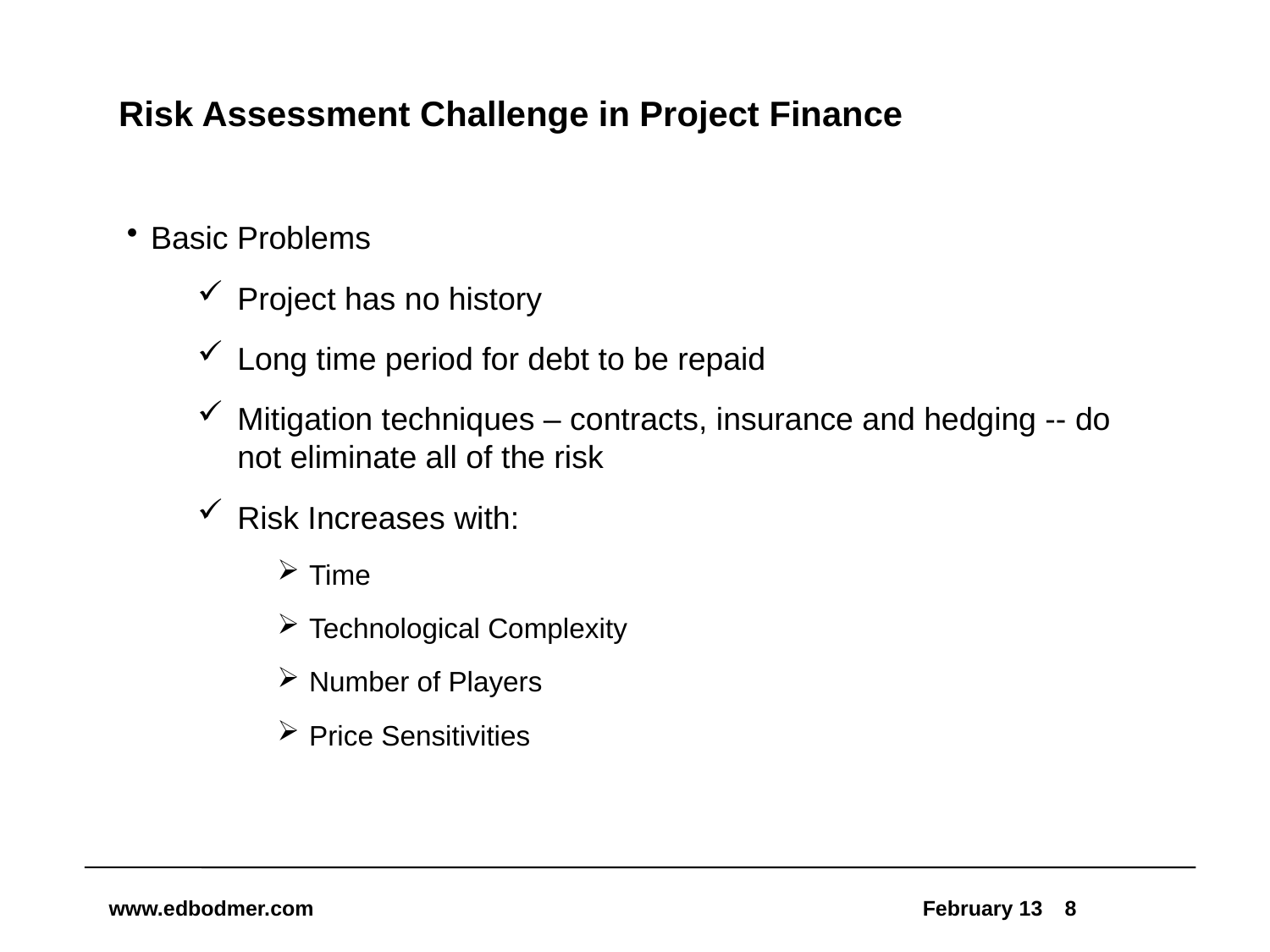

# Risk Assessment Challenge in Project Finance
Basic Problems
Project has no history
Long time period for debt to be repaid
Mitigation techniques – contracts, insurance and hedging -- do not eliminate all of the risk
Risk Increases with:
Time
Technological Complexity
Number of Players
Price Sensitivities